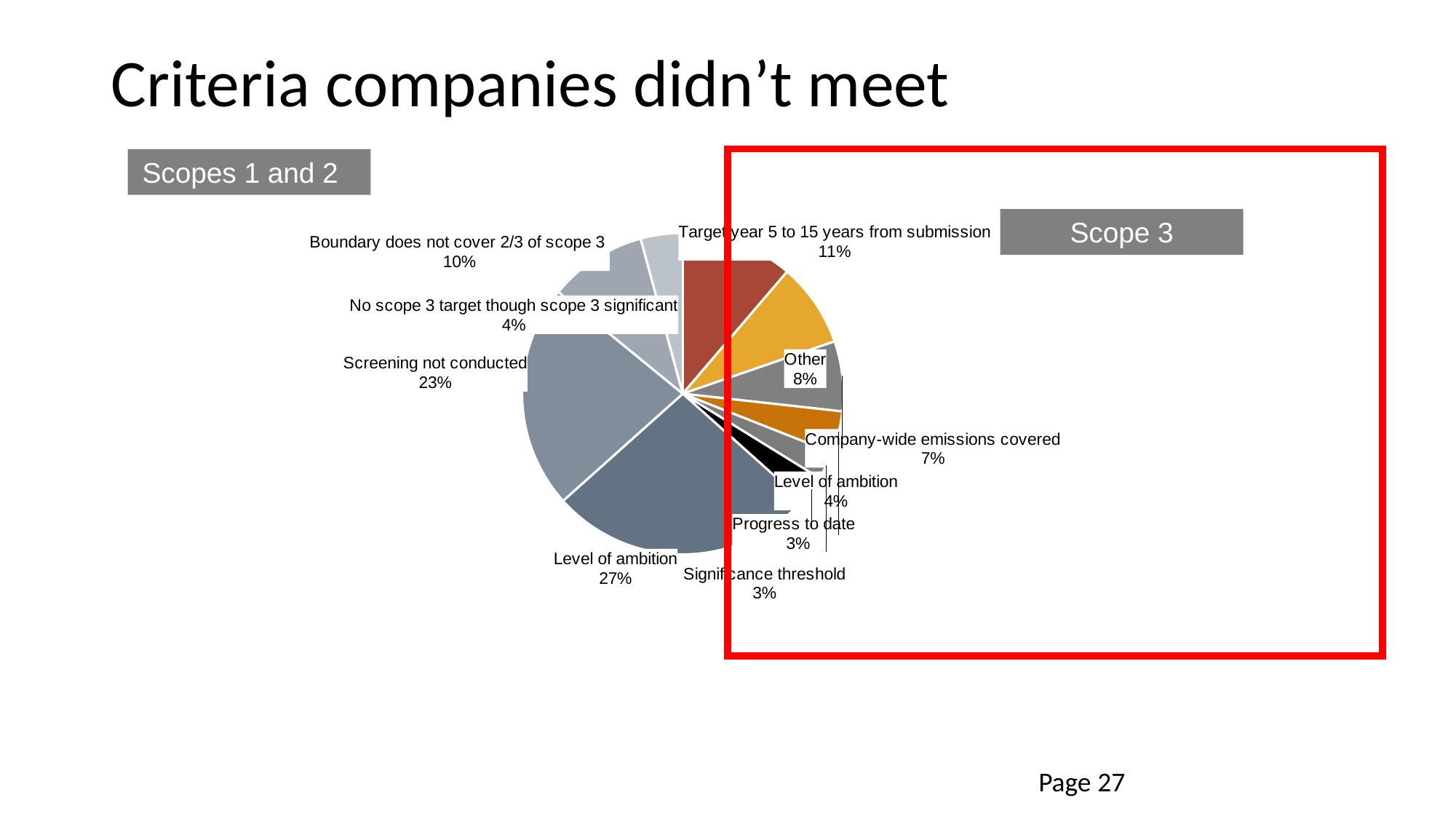

Page 27
# Criteria companies didn’t meet

[unsupported chart]

Scopes 1 and 2
Scope 3